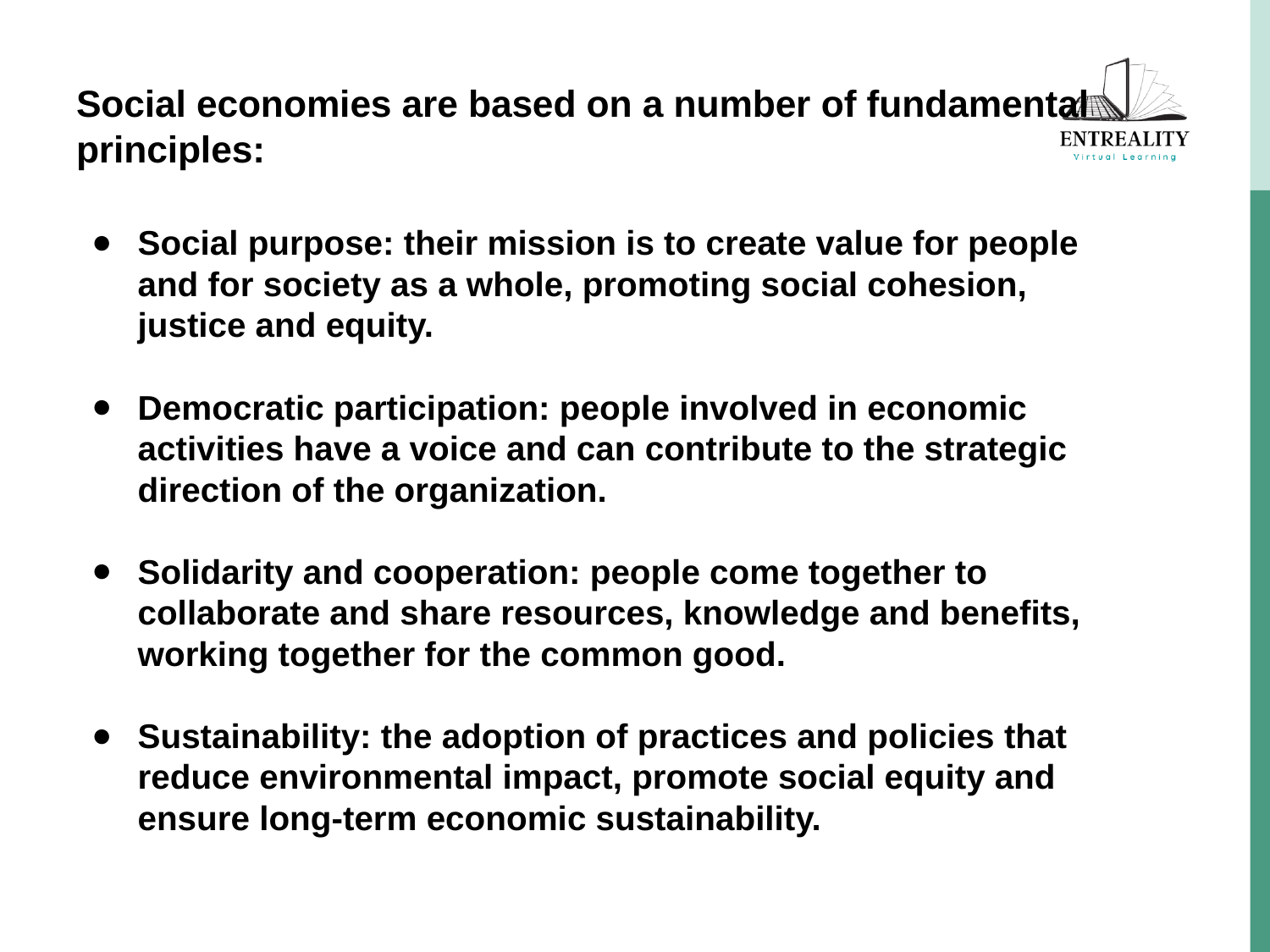

Social economies are based on a number of fundamental principles:
Social purpose: their mission is to create value for people and for society as a whole, promoting social cohesion, justice and equity.
Democratic participation: people involved in economic activities have a voice and can contribute to the strategic direction of the organization.
Solidarity and cooperation: people come together to collaborate and share resources, knowledge and benefits, working together for the common good.
Sustainability: the adoption of practices and policies that reduce environmental impact, promote social equity and ensure long-term economic sustainability.